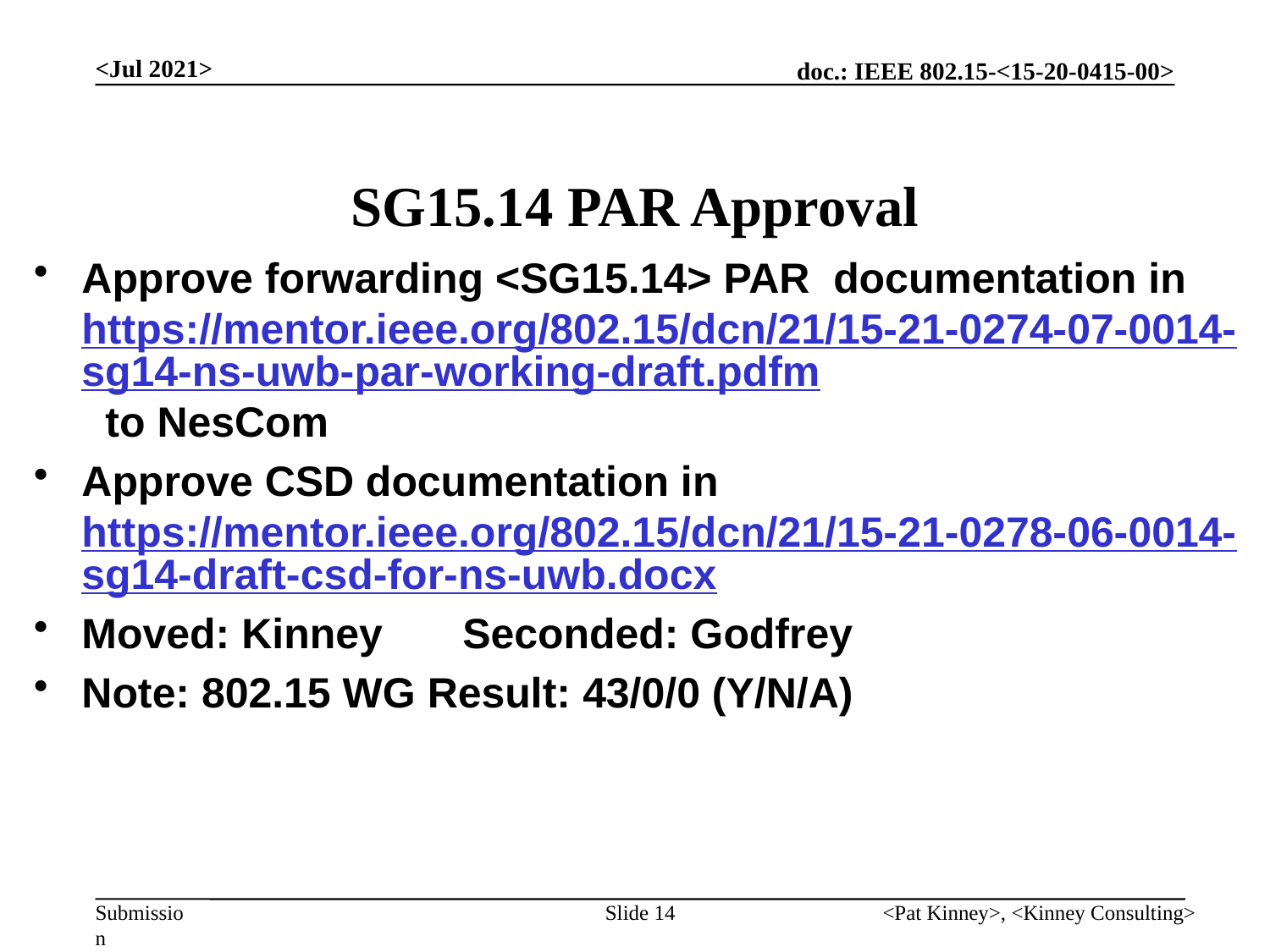

<Jul 2021>
# SG15.14 PAR Approval
Approve forwarding <SG15.14> PAR  documentation in  https://mentor.ieee.org/802.15/dcn/21/15-21-0274-07-0014-sg14-ns-uwb-par-working-draft.pdfm  to NesCom
Approve CSD documentation in  https://mentor.ieee.org/802.15/dcn/21/15-21-0278-06-0014-sg14-draft-csd-for-ns-uwb.docx
Moved: Kinney	Seconded: Godfrey
Note: 802.15 WG Result: 43/0/0 (Y/N/A)
Slide 14
<Pat Kinney>, <Kinney Consulting>